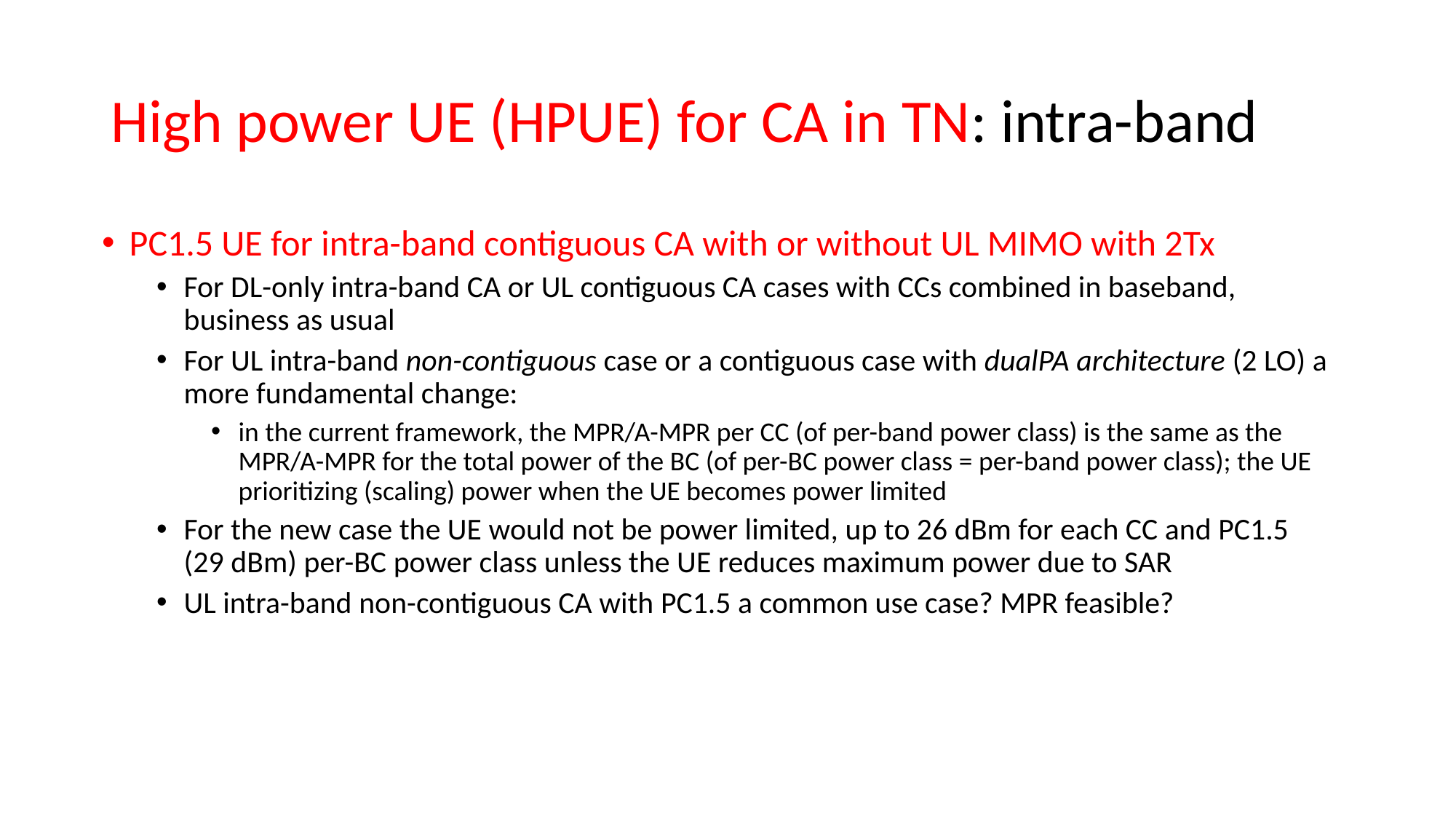

# High power UE (HPUE) for CA in TN: intra-band
PC1.5 UE for intra-band contiguous CA with or without UL MIMO with 2Tx
For DL-only intra-band CA or UL contiguous CA cases with CCs combined in baseband, business as usual
For UL intra-band non-contiguous case or a contiguous case with dualPA architecture (2 LO) a more fundamental change:
in the current framework, the MPR/A-MPR per CC (of per-band power class) is the same as the MPR/A-MPR for the total power of the BC (of per-BC power class = per-band power class); the UE prioritizing (scaling) power when the UE becomes power limited
For the new case the UE would not be power limited, up to 26 dBm for each CC and PC1.5 (29 dBm) per-BC power class unless the UE reduces maximum power due to SAR
UL intra-band non-contiguous CA with PC1.5 a common use case? MPR feasible?